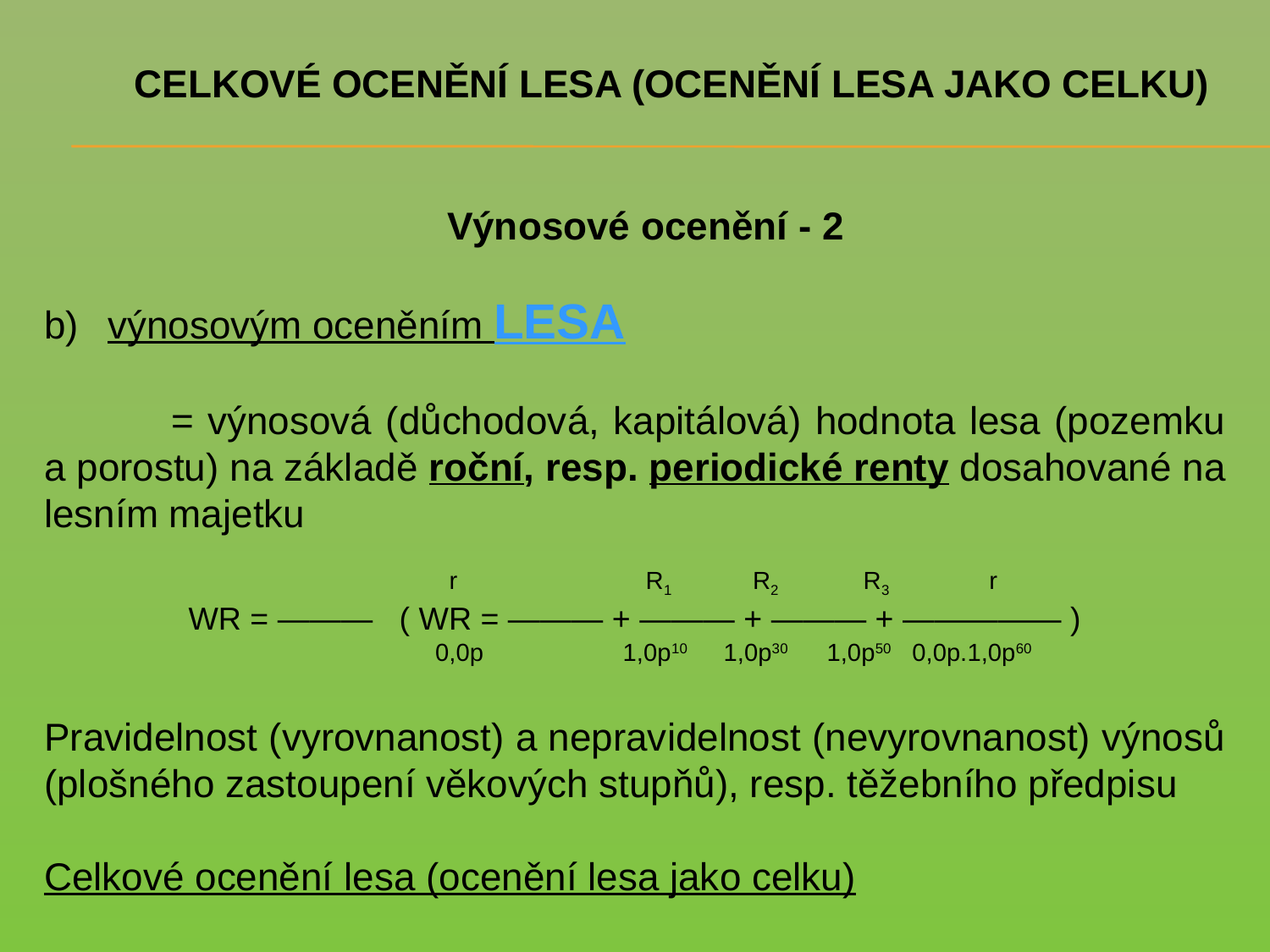

# CELKOVÉ OCENĚNÍ LESA (OCENĚNÍ LESA JAKO CELKU)

Výnosové ocenění - 2
výnosovým oceněním LESA

	= výnosová (důchodová, kapitálová) hodnota lesa (pozemku a porostu) na základě roční, resp. periodické renty dosahované na lesním majetku

                                                          r                           R1            R2             R3                r
WR = ———   ( WR = ——— + ——— + ——— + ————— )
                                                        0,0p                    1,0p10      1,0p30      1,0p50   0,0p.1,0p60

Pravidelnost (vyrovnanost) a nepravidelnost (nevyrovnanost) výnosů (plošného zastoupení věkových stupňů), resp. těžebního předpisu

Celkové ocenění lesa (ocenění lesa jako celku)